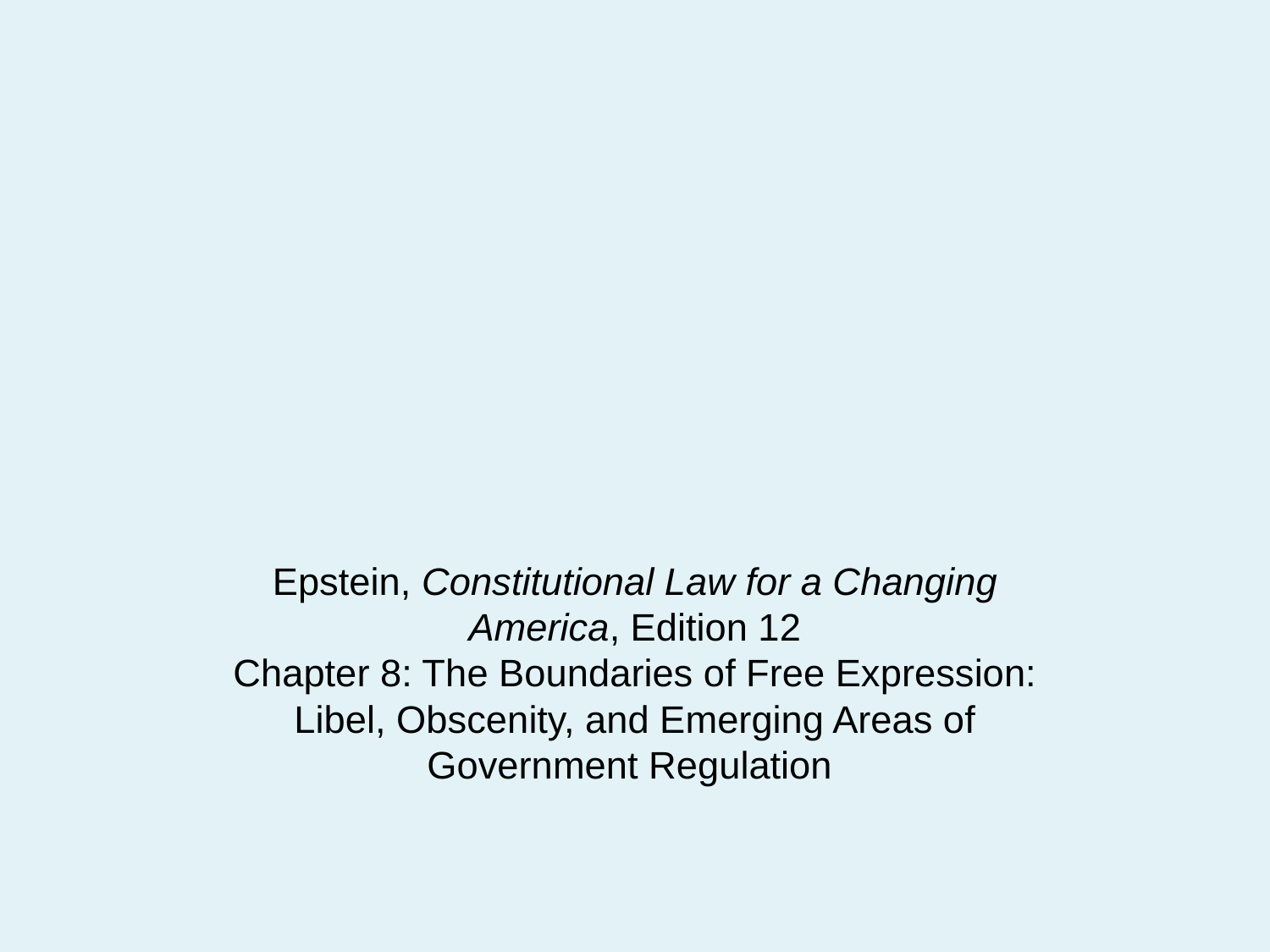

# Epstein, Constitutional Law for a Changing America, Edition 12 Chapter 8: The Boundaries of Free Expression: Libel, Obscenity, and Emerging Areas of Government Regulation